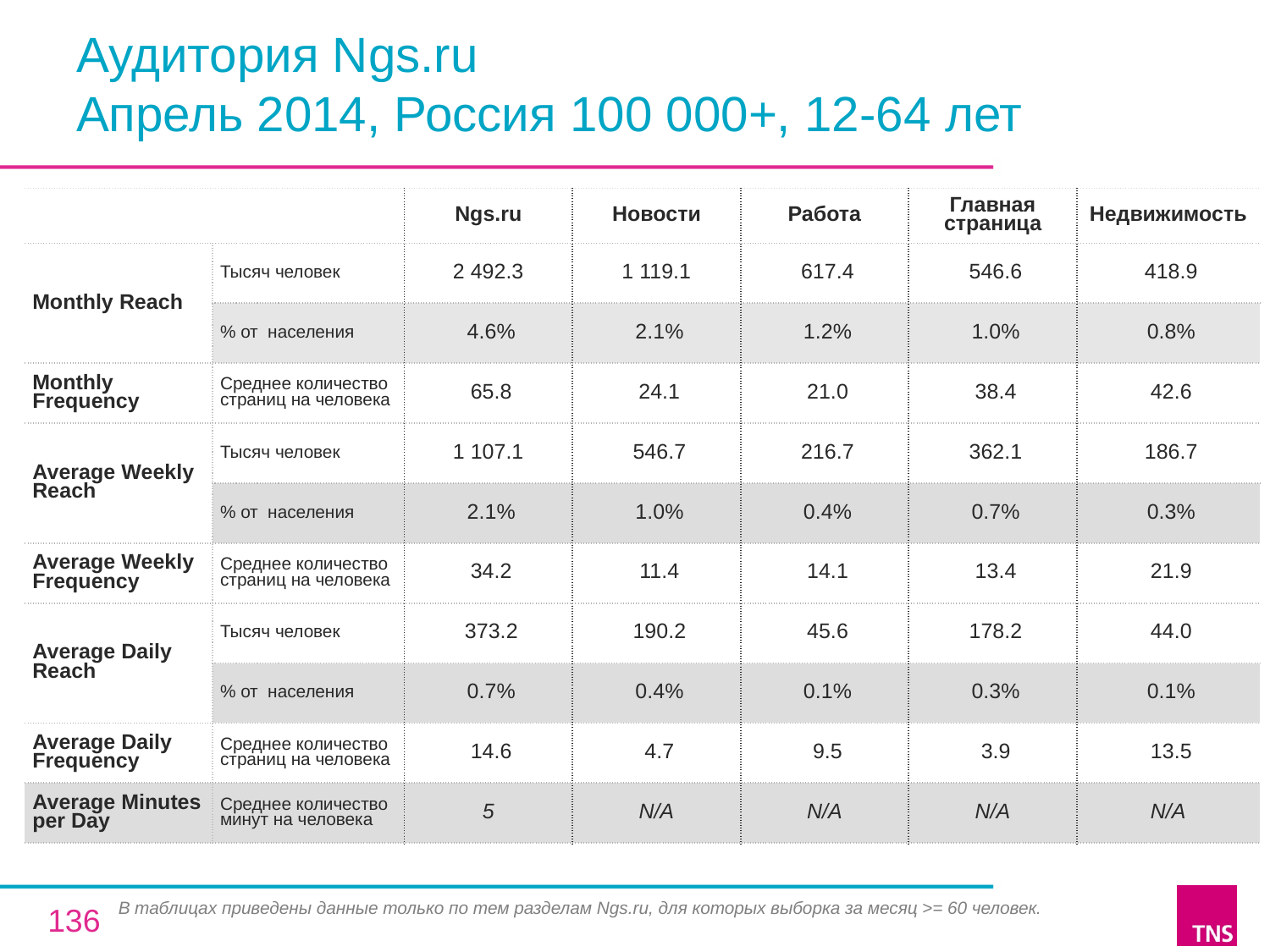

# Аудитория Ngs.ru Апрель 2014, Россия 100 000+, 12-64 лет
|  |  | Ngs.ru | Новости | Работа | Главная страница | Недвижимость |
| --- | --- | --- | --- | --- | --- | --- |
| Monthly Reach | Тысяч человек | 2 492.3 | 1 119.1 | 617.4 | 546.6 | 418.9 |
|  | % от населения | 4.6% | 2.1% | 1.2% | 1.0% | 0.8% |
| Monthly Frequency | Среднее количество страниц на человека | 65.8 | 24.1 | 21.0 | 38.4 | 42.6 |
| Average Weekly Reach | Тысяч человек | 1 107.1 | 546.7 | 216.7 | 362.1 | 186.7 |
|  | % от населения | 2.1% | 1.0% | 0.4% | 0.7% | 0.3% |
| Average Weekly Frequency | Среднее количество страниц на человека | 34.2 | 11.4 | 14.1 | 13.4 | 21.9 |
| Average Daily Reach | Тысяч человек | 373.2 | 190.2 | 45.6 | 178.2 | 44.0 |
|  | % от населения | 0.7% | 0.4% | 0.1% | 0.3% | 0.1% |
| Average Daily Frequency | Среднее количество страниц на человека | 14.6 | 4.7 | 9.5 | 3.9 | 13.5 |
| Average Minutes per Day | Среднее количество минут на человека | 5 | N/A | N/A | N/A | N/A |
В таблицах приведены данные только по тем разделам Ngs.ru, для которых выборка за месяц >= 60 человек.
136